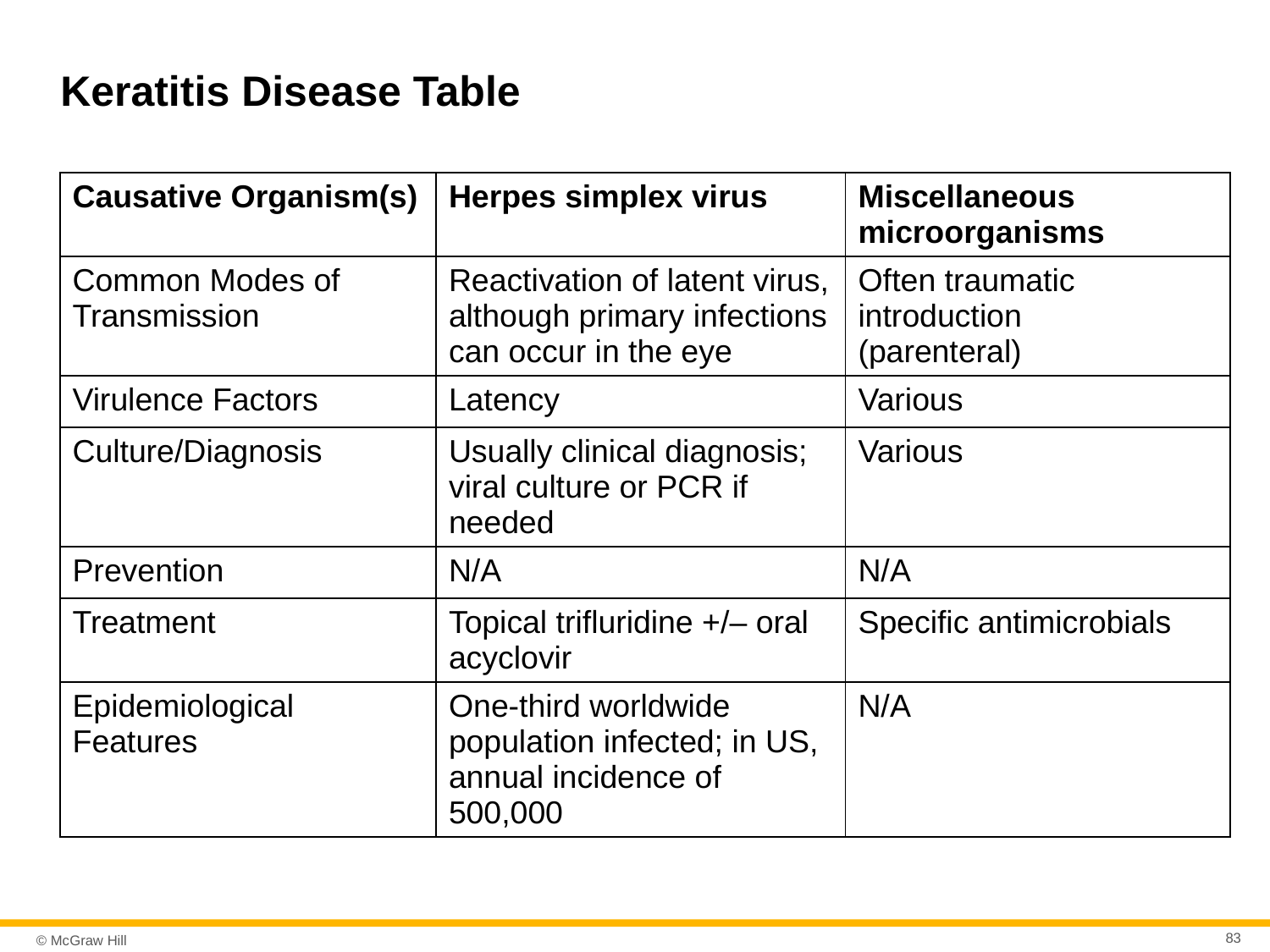

# Keratitis Disease Table
| Causative Organism(s) | Herpes simplex virus | Miscellaneous microorganisms |
| --- | --- | --- |
| Common Modes of Transmission | Reactivation of latent virus, although primary infections can occur in the eye | Often traumatic introduction (parenteral) |
| Virulence Factors | Latency | Various |
| Culture/Diagnosis | Usually clinical diagnosis; viral culture or PCR if needed | Various |
| Prevention | N/A | N/A |
| Treatment | Topical trifluridine +/– oral acyclovir | Specific antimicrobials |
| Epidemiological Features | One-third worldwide population infected; in US, annual incidence of 500,000 | N/A |